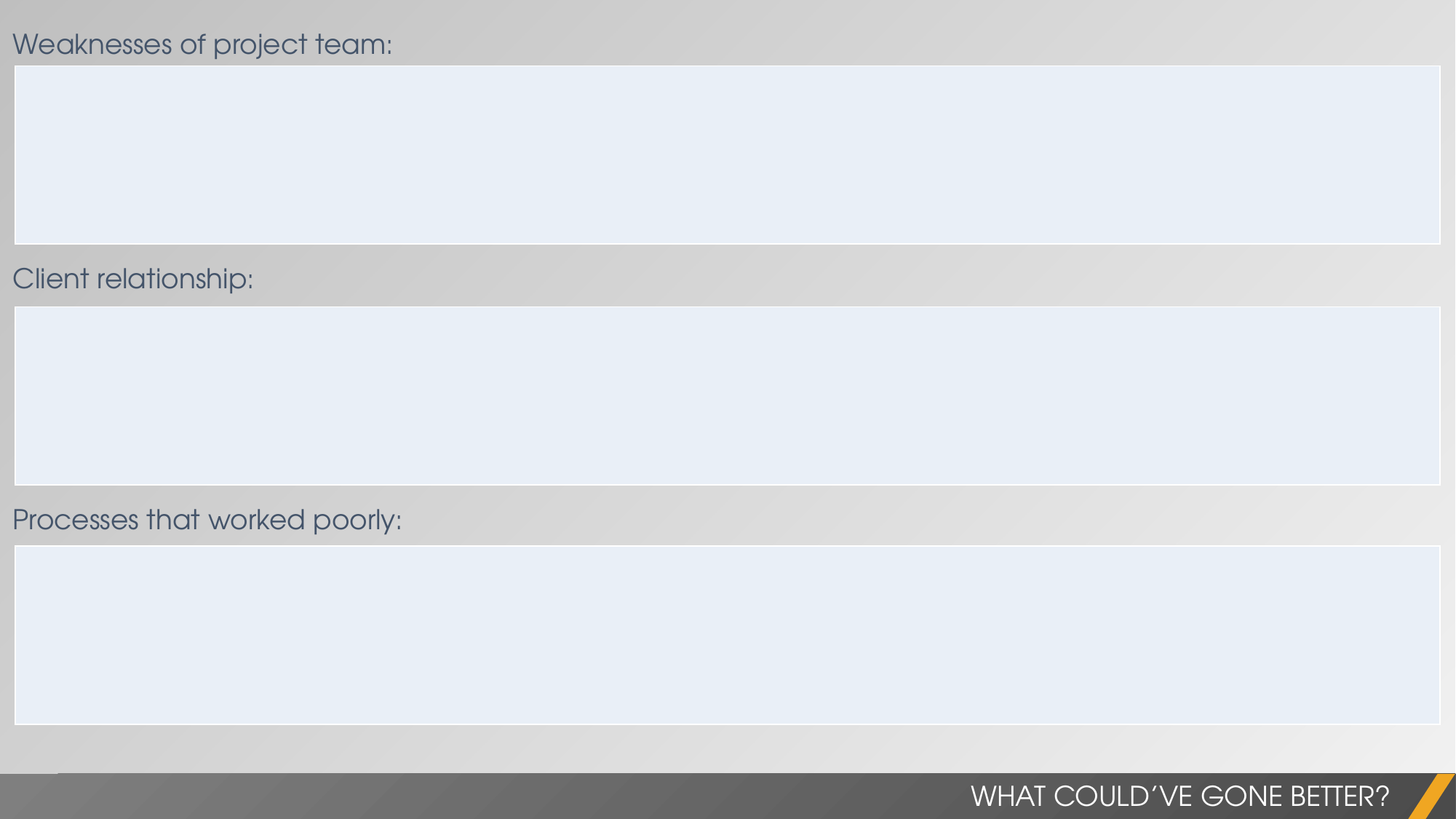

Weaknesses of project team:
|  |
| --- |
Client relationship:
|  |
| --- |
Processes that worked poorly:
|  |
| --- |
WHAT COULD’VE GONE BETTER?